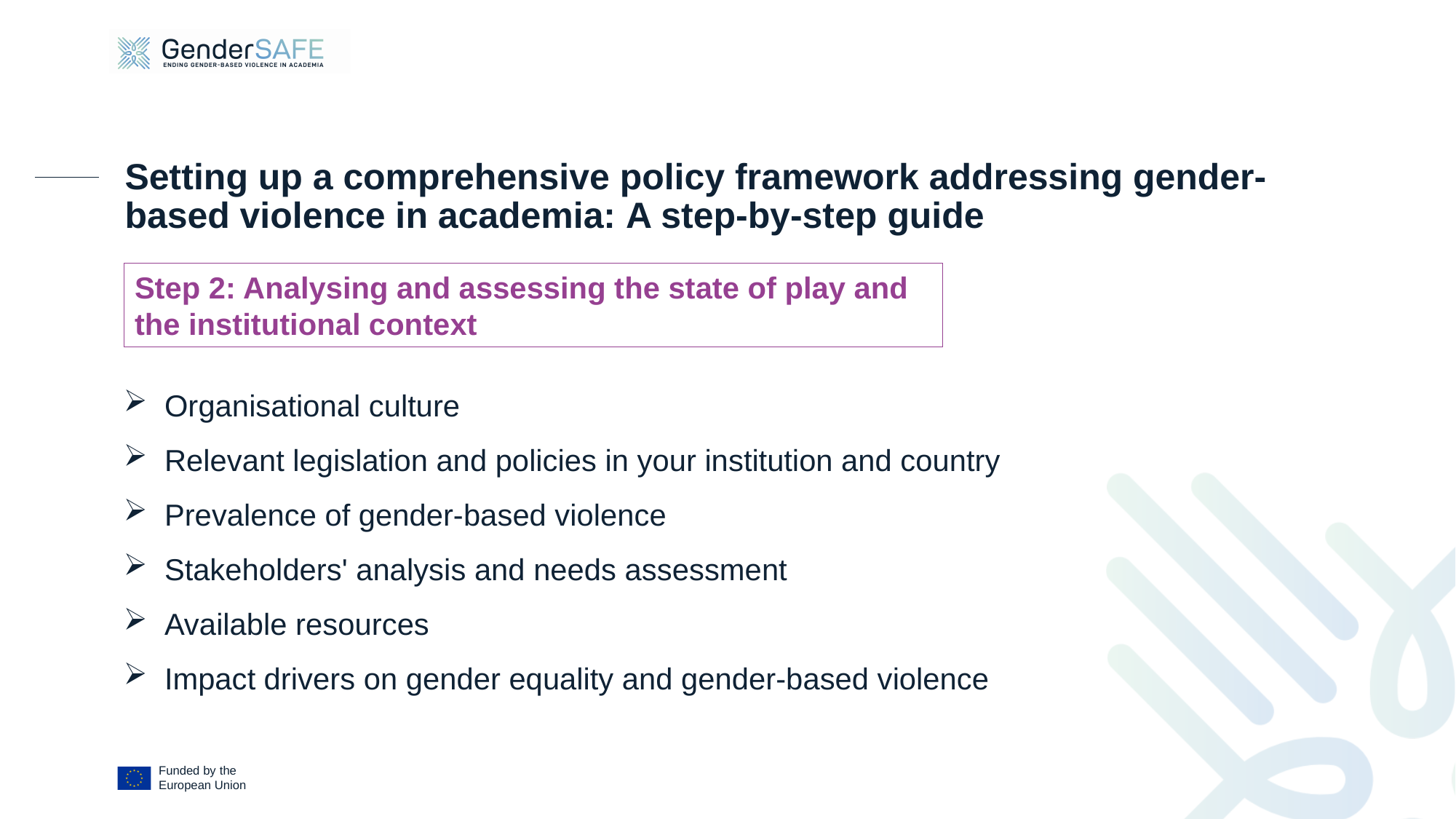

# Setting up a comprehensive policy framework addressing gender-based violence in academia: A step-by-step guide
Step 2: Analysing and assessing the state of play and the institutional context
Organisational culture
Relevant legislation and policies in your institution and country
Prevalence of gender-based violence
Stakeholders' analysis and needs assessment
Available resources
Impact drivers on gender equality and gender-based violence